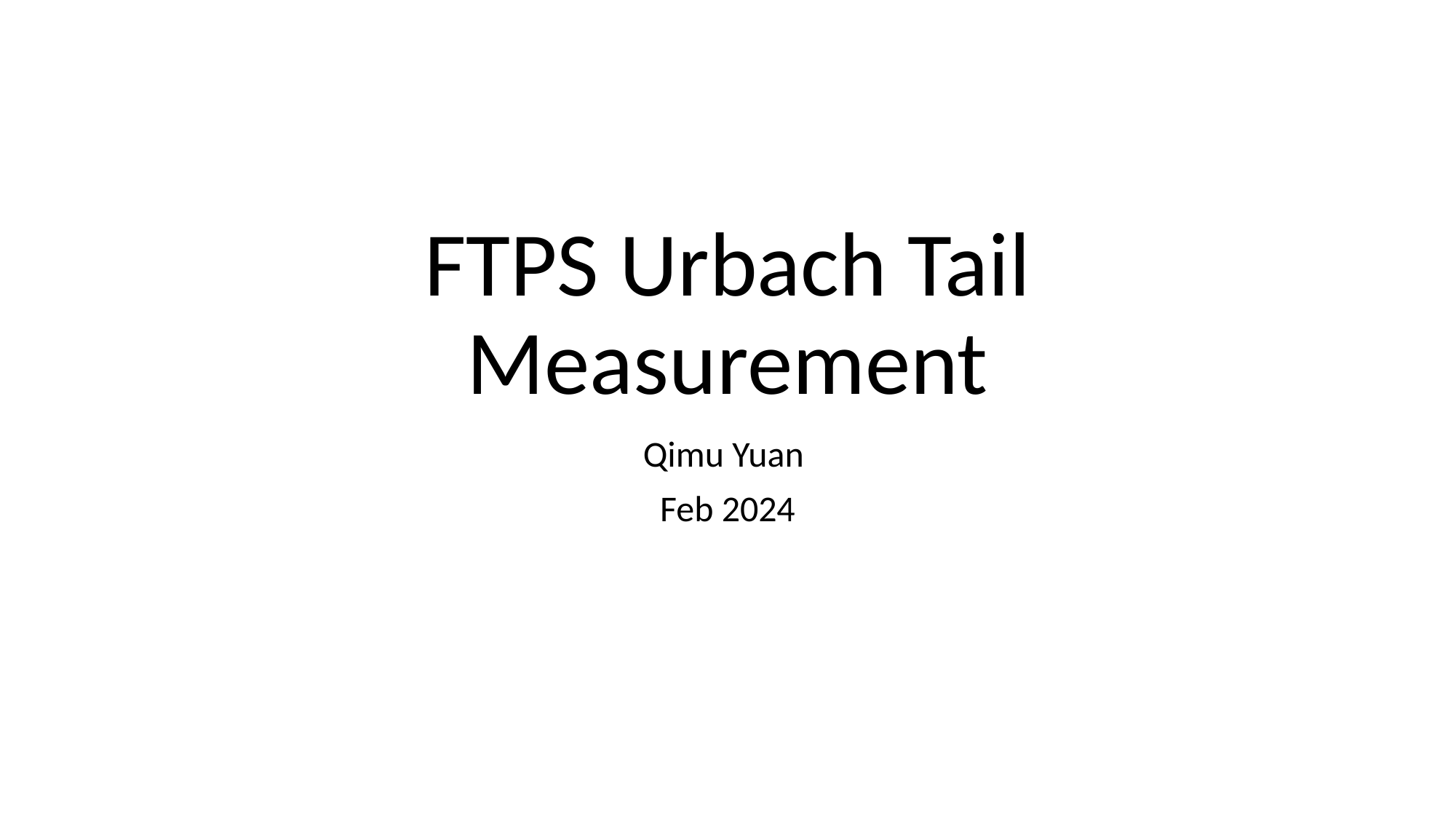

# FTPS Urbach Tail Measurement
Qimu Yuan
Feb 2024